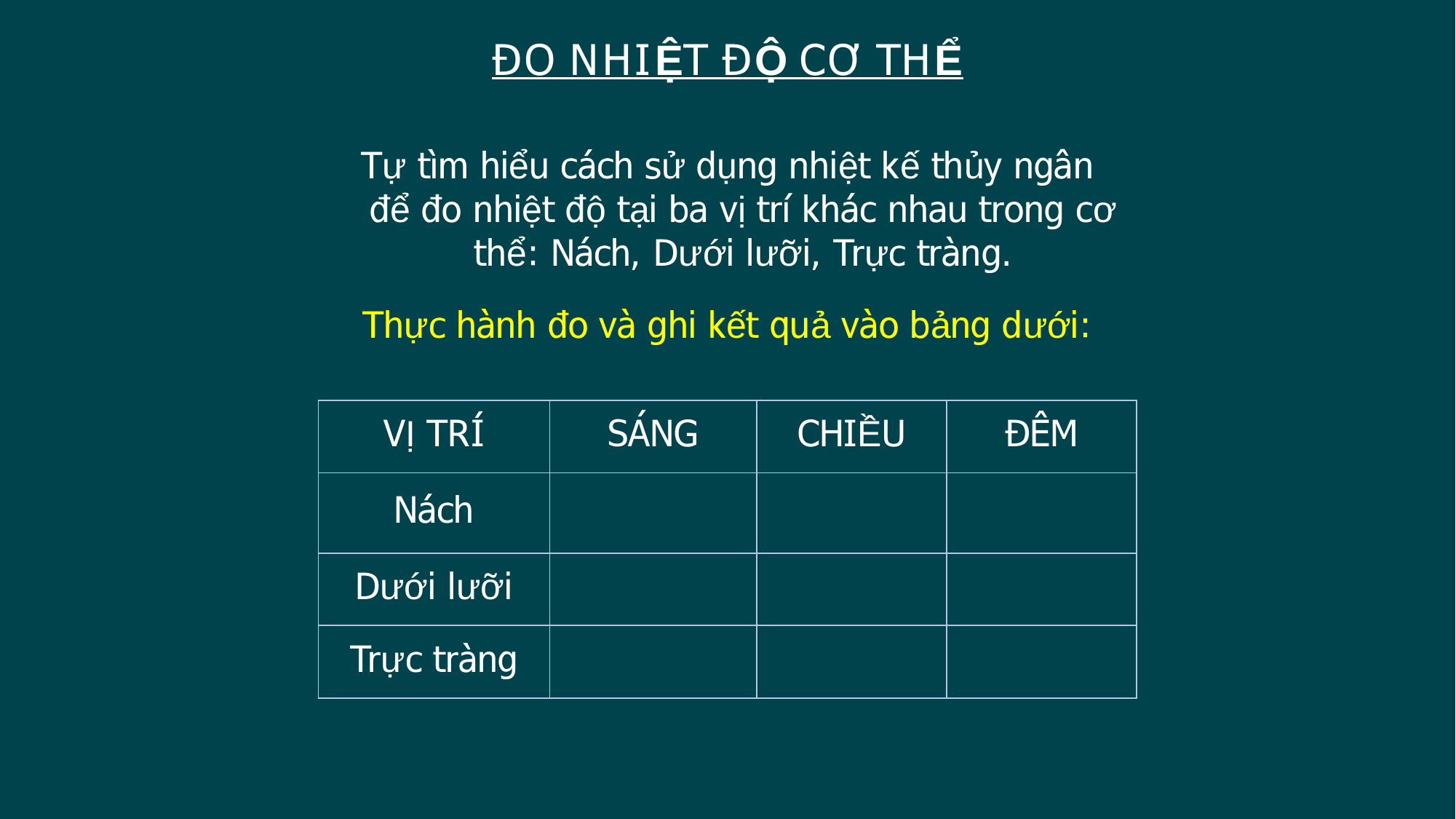

ĐO NHIỆT ĐỘ CƠ THỂ
Tự tìm hiểu cách sử dụng nhiệt kế thủy ngân để đo nhiệt độ tại ba vị trí khác nhau trong cơ thể: Nách, Dưới lưỡi, Trực tràng.
Thực hành đo và ghi kết quả vào bảng dưới:
| VỊ TRÍ | SÁNG | CHIỀU | ĐÊM |
| --- | --- | --- | --- |
| Nách |  |  |  |
| Dưới lưỡi |  |  |  |
| Trực tràng |  |  |  |